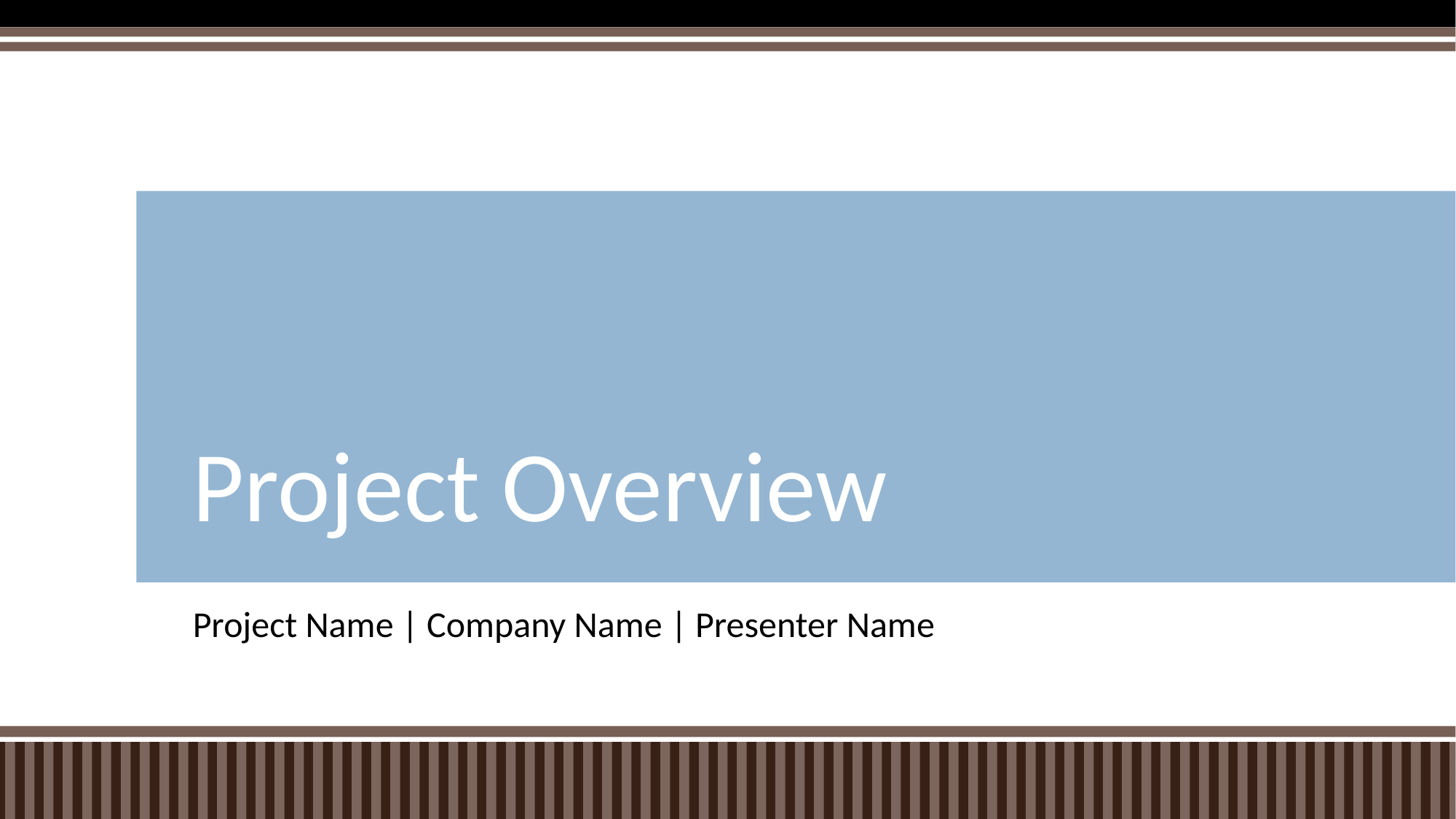

# Project Overview
Project Name | Company Name | Presenter Name